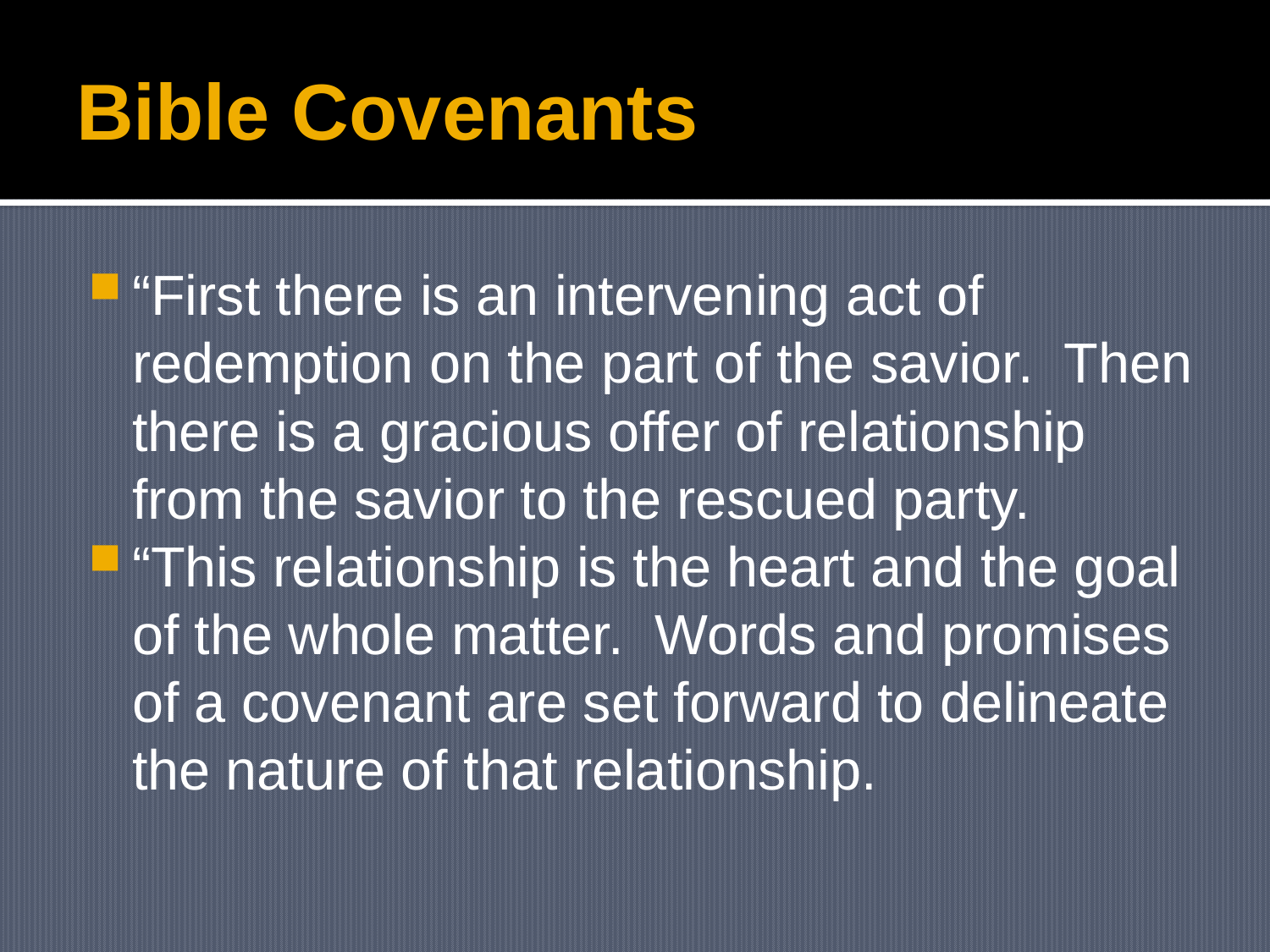

# Bible Covenants
“First there is an intervening act of redemption on the part of the savior.  Then there is a gracious offer of relationship from the savior to the rescued party.
“This relationship is the heart and the goal of the whole matter.  Words and promises of a covenant are set forward to delineate the nature of that relationship.